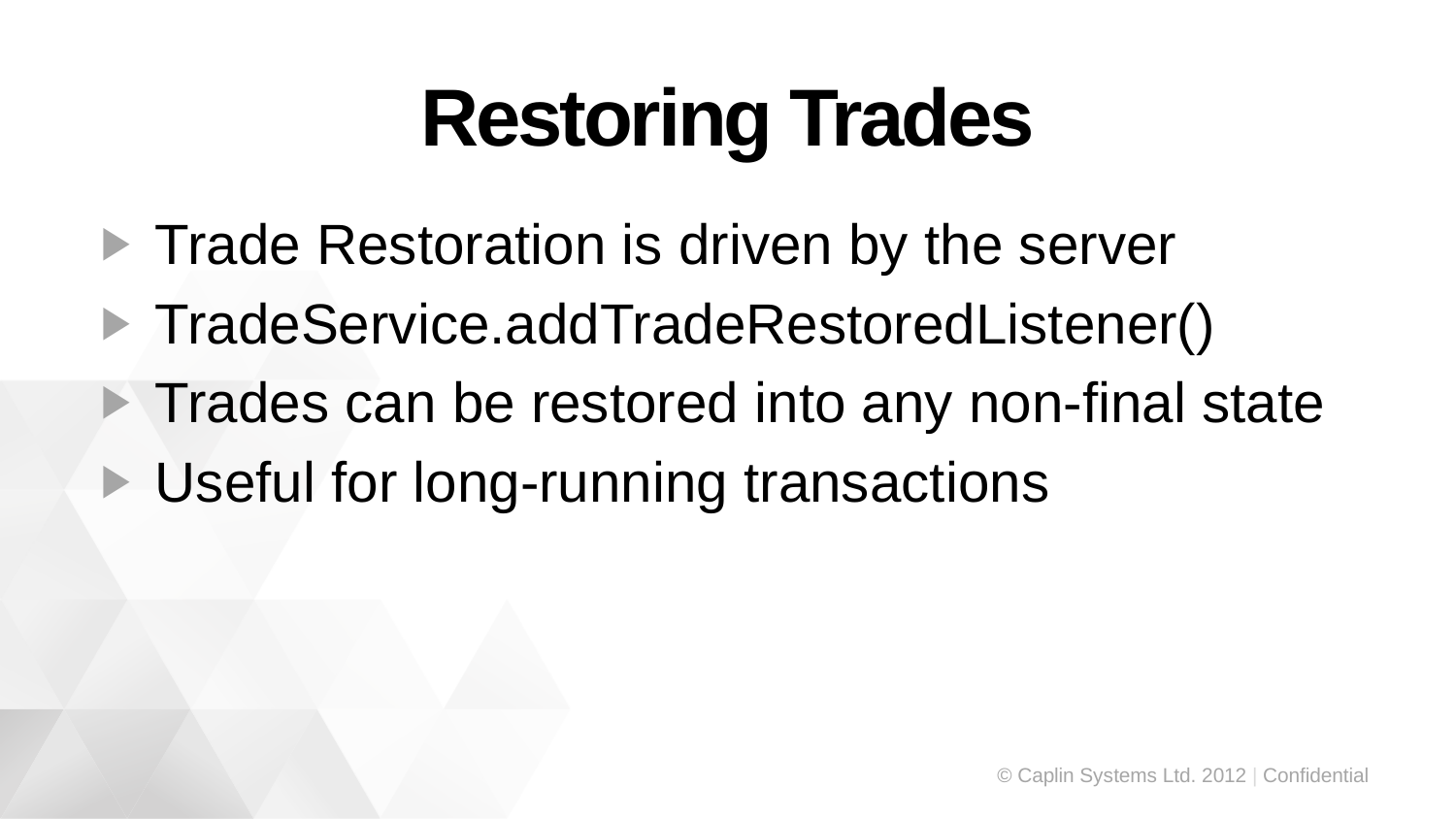

# Restoring Trades
Trade Restoration is driven by the server
TradeService.addTradeRestoredListener()
Trades can be restored into any non-final state
Useful for long-running transactions